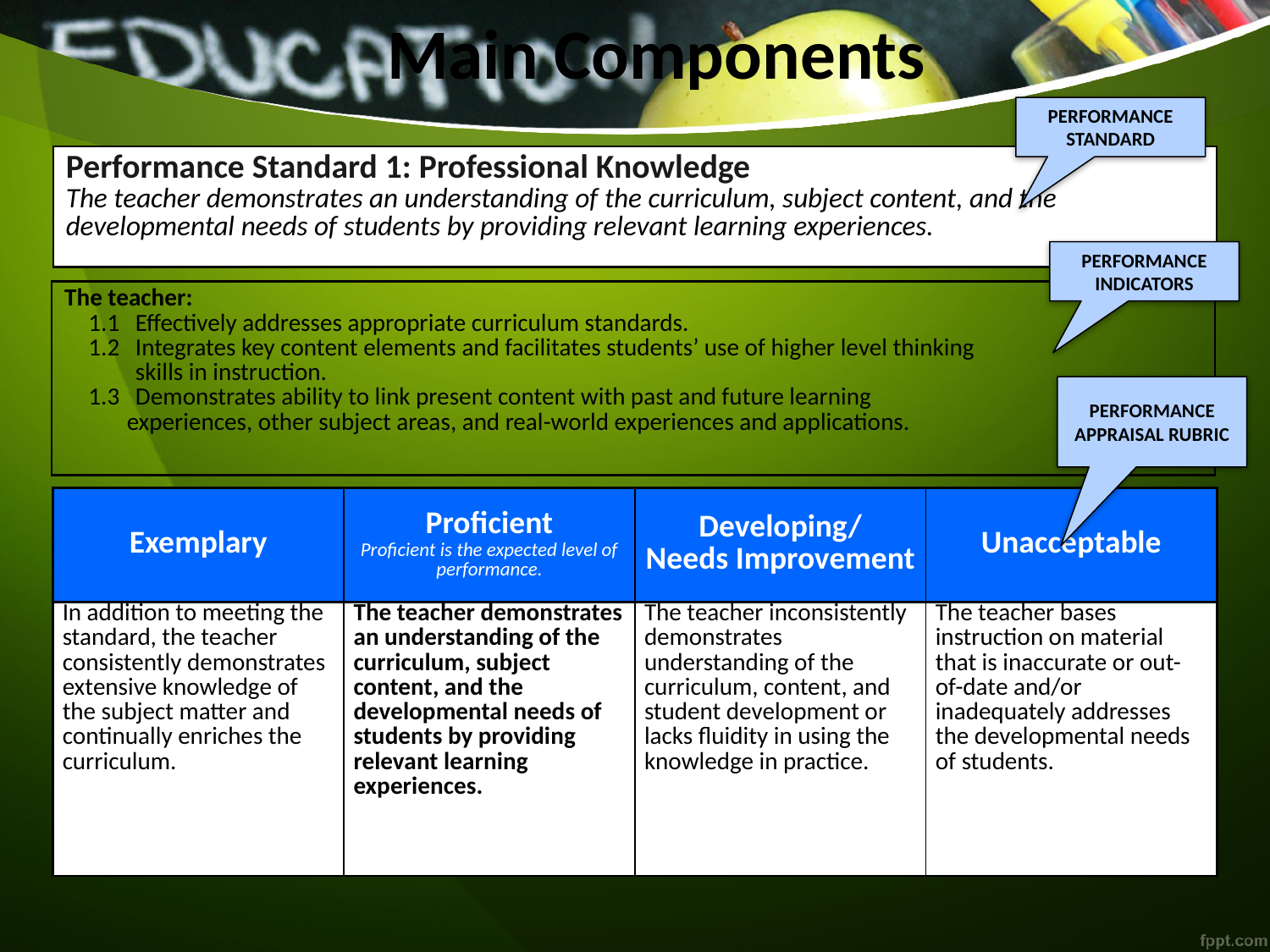

Main Components
performance standard
| Performance Standard 1: Professional Knowledge The teacher demonstrates an understanding of the curriculum, subject content, and the developmental needs of students by providing relevant learning experiences. |
| --- |
performance INDICATORs
| The teacher: 1.1 Effectively addresses appropriate curriculum standards. 1.2 Integrates key content elements and facilitates students’ use of higher level thinking skills in instruction. 1.3 Demonstrates ability to link present content with past and future learning experiences, other subject areas, and real-world experiences and applications. |
| --- |
performance APPRAISAL RUBRIC
| Exemplary | Proficient Proficient is the expected level of performance. | Developing/ Needs Improvement | Unacceptable |
| --- | --- | --- | --- |
| In addition to meeting the standard, the teacher consistently demonstrates extensive knowledge of the subject matter and continually enriches the curriculum. | The teacher demonstrates an understanding of the curriculum, subject content, and the developmental needs of students by providing relevant learning experiences. | The teacher inconsistently demonstrates understanding of the curriculum, content, and student development or lacks fluidity in using the knowledge in practice. | The teacher bases instruction on material that is inaccurate or out-of-date and/or inadequately addresses the developmental needs of students. |